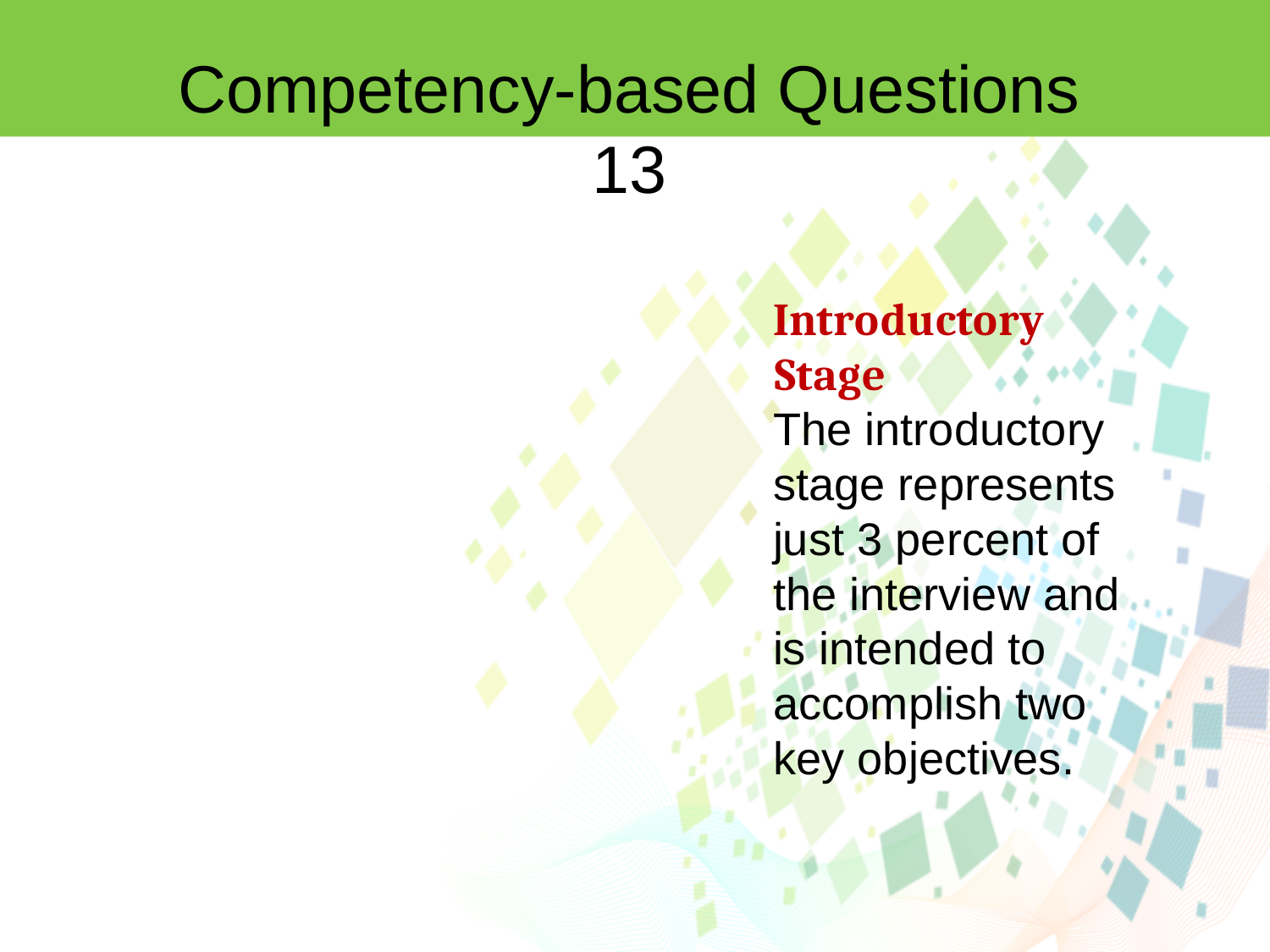

Competency-based Questions 13
Introductory Stage
The introductory stage represents just 3 percent of the interview and is intended to
accomplish two key objectives.